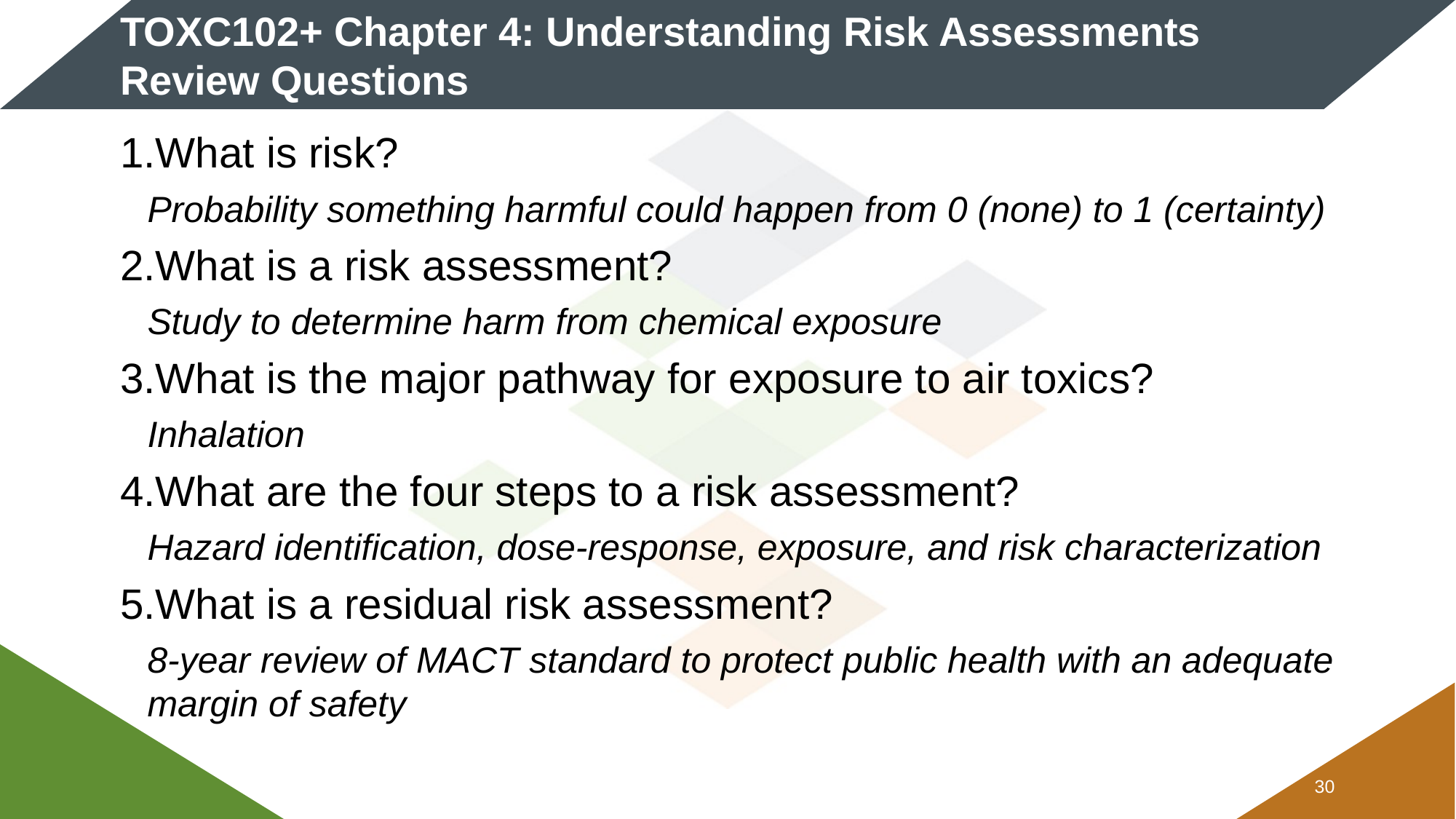

# TOXC102+ Chapter 4: Understanding Risk Assessments Review Questions
What is risk?
Probability something harmful could happen from 0 (none) to 1 (certainty)
What is a risk assessment?
Study to determine harm from chemical exposure
What is the major pathway for exposure to air toxics?
Inhalation
What are the four steps to a risk assessment?
Hazard identification, dose-response, exposure, and risk characterization
What is a residual risk assessment?
8-year review of MACT standard to protect public health with an adequate margin of safety
30